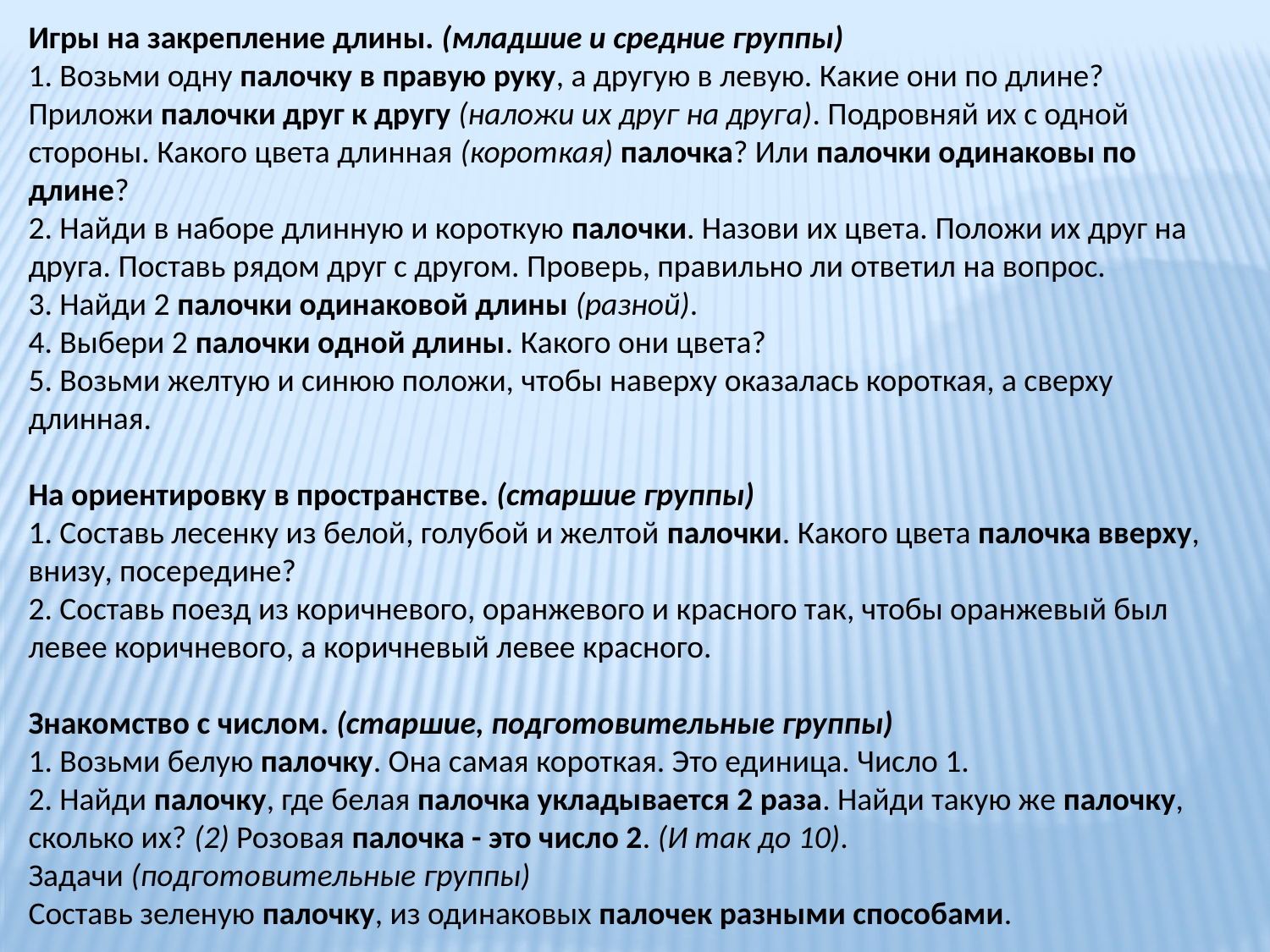

Игры на закрепление длины. (младшие и средние группы)
1. Возьми одну палочку в правую руку, а другую в левую. Какие они по длине? Приложи палочки друг к другу (наложи их друг на друга). Подровняй их с одной стороны. Какого цвета длинная (короткая) палочка? Или палочки одинаковы по длине?
2. Найди в наборе длинную и короткую палочки. Назови их цвета. Положи их друг на друга. Поставь рядом друг с другом. Проверь, правильно ли ответил на вопрос.
3. Найди 2 палочки одинаковой длины (разной).
4. Выбери 2 палочки одной длины. Какого они цвета?
5. Возьми желтую и синюю положи, чтобы наверху оказалась короткая, а сверху длинная.

На ориентировку в пространстве. (старшие группы)
1. Составь лесенку из белой, голубой и желтой палочки. Какого цвета палочка вверху, внизу, посередине?
2. Составь поезд из коричневого, оранжевого и красного так, чтобы оранжевый был левее коричневого, а коричневый левее красного.

Знакомство с числом. (старшие, подготовительные группы)
1. Возьми белую палочку. Она самая короткая. Это единица. Число 1.
2. Найди палочку, где белая палочка укладывается 2 раза. Найди такую же палочку, сколько их? (2) Розовая палочка - это число 2. (И так до 10).
Задачи (подготовительные группы)
Составь зеленую палочку, из одинаковых палочек разными способами.